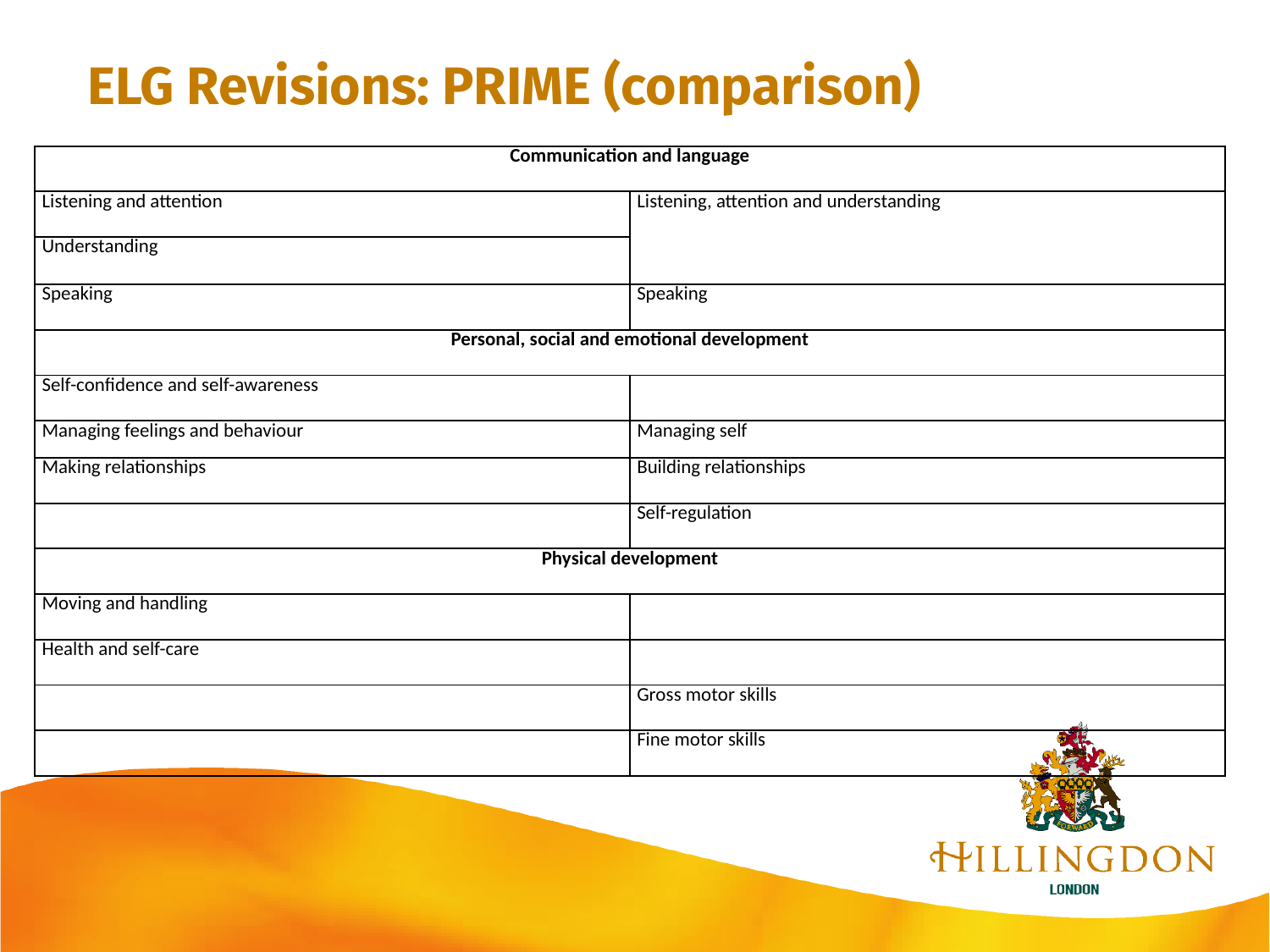

# ELG Revisions: PRIME (comparison)
| Communication and language |  |
| --- | --- |
| Listening and attention | Listening, attention and understanding |
| Understanding |  |
| Speaking | Speaking |
| Personal, social and emotional development |  |
| Self-confidence and self-awareness |  |
| Managing feelings and behaviour | Managing self |
| Making relationships | Building relationships |
|  | Self-regulation |
| Physical development |  |
| Moving and handling |  |
| Health and self-care |  |
|  | Gross motor skills |
|  | Fine motor skills |